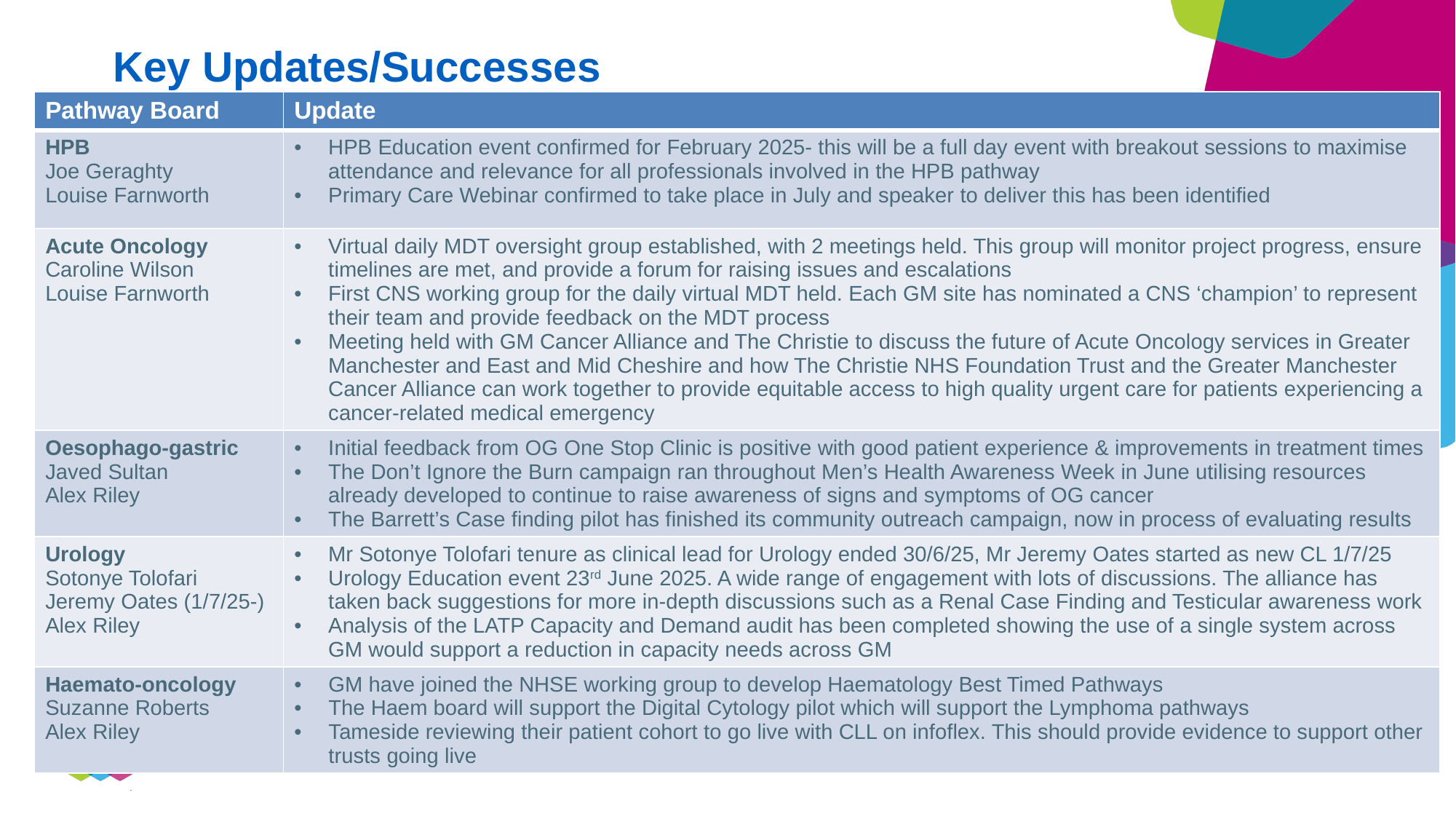

Key Updates/Successes
| Pathway Board | Update |
| --- | --- |
| HPB Joe Geraghty Louise Farnworth | HPB Education event confirmed for February 2025- this will be a full day event with breakout sessions to maximise attendance and relevance for all professionals involved in the HPB pathway Primary Care Webinar confirmed to take place in July and speaker to deliver this has been identified |
| Acute Oncology Caroline Wilson Louise Farnworth | Virtual daily MDT oversight group established, with 2 meetings held. This group will monitor project progress, ensure timelines are met, and provide a forum for raising issues and escalations First CNS working group for the daily virtual MDT held. Each GM site has nominated a CNS ‘champion’ to represent their team and provide feedback on the MDT process Meeting held with GM Cancer Alliance and The Christie to discuss the future of Acute Oncology services in Greater Manchester and East and Mid Cheshire and how The Christie NHS Foundation Trust and the Greater Manchester Cancer Alliance can work together to provide equitable access to high quality urgent care for patients experiencing a cancer-related medical emergency |
| Oesophago-gastric Javed Sultan Alex Riley | Initial feedback from OG One Stop Clinic is positive with good patient experience & improvements in treatment times The Don’t Ignore the Burn campaign ran throughout Men’s Health Awareness Week in June utilising resources already developed to continue to raise awareness of signs and symptoms of OG cancer The Barrett’s Case finding pilot has finished its community outreach campaign, now in process of evaluating results |
| Urology Sotonye Tolofari Jeremy Oates (1/7/25-) Alex Riley | Mr Sotonye Tolofari tenure as clinical lead for Urology ended 30/6/25, Mr Jeremy Oates started as new CL 1/7/25 Urology Education event 23rd June 2025. A wide range of engagement with lots of discussions. The alliance has taken back suggestions for more in-depth discussions such as a Renal Case Finding and Testicular awareness work Analysis of the LATP Capacity and Demand audit has been completed showing the use of a single system across GM would support a reduction in capacity needs across GM |
| Haemato-oncology Suzanne Roberts Alex Riley | GM have joined the NHSE working group to develop Haematology Best Timed Pathways The Haem board will support the Digital Cytology pilot which will support the Lymphoma pathways Tameside reviewing their patient cohort to go live with CLL on infoflex. This should provide evidence to support other trusts going live |